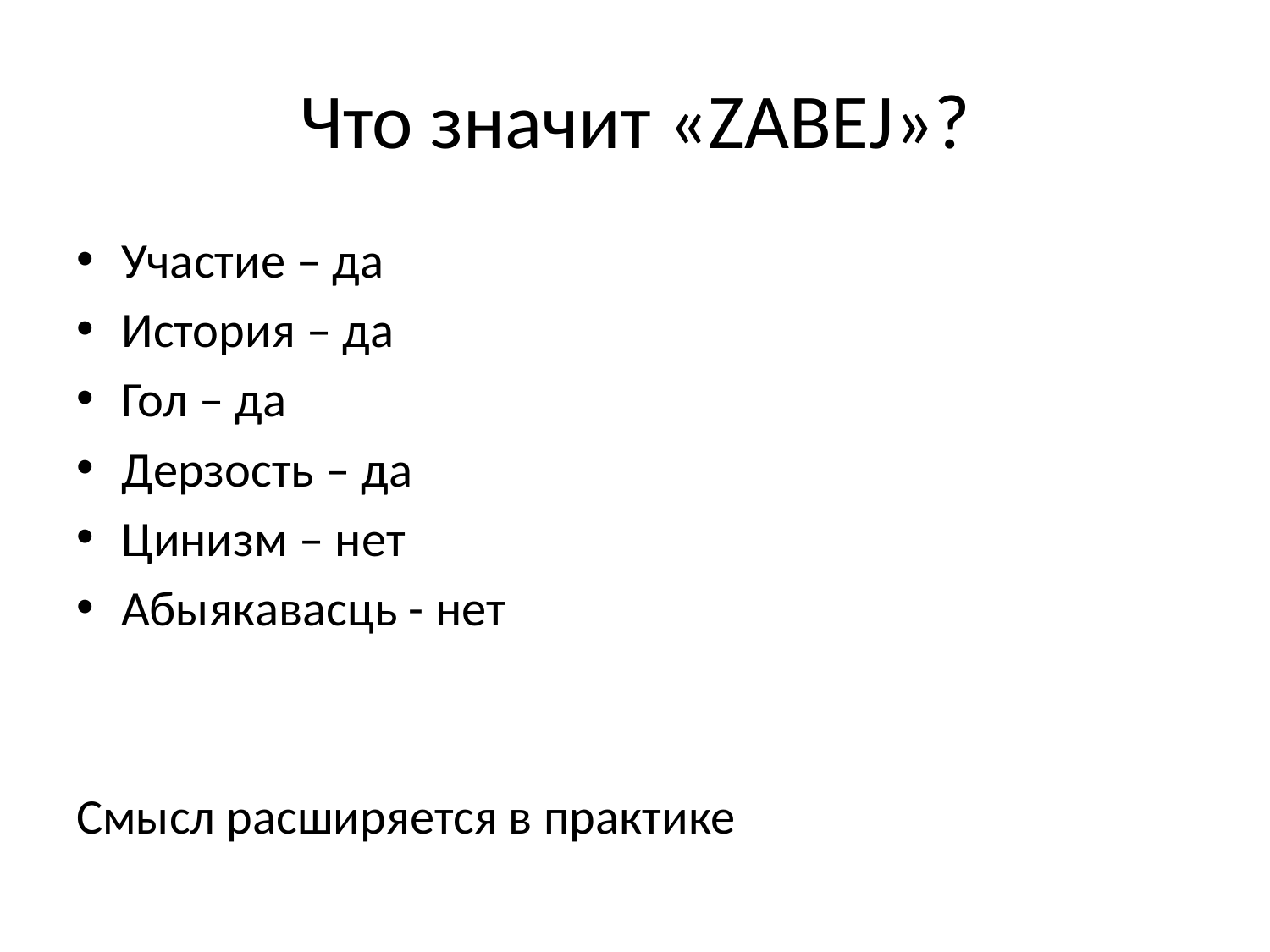

# Что значит «ZABEJ»?
Участие – да
История – да
Гол – да
Дерзость – да
Цинизм – нет
Абыякавасць - нет

Смысл расширяется в практике